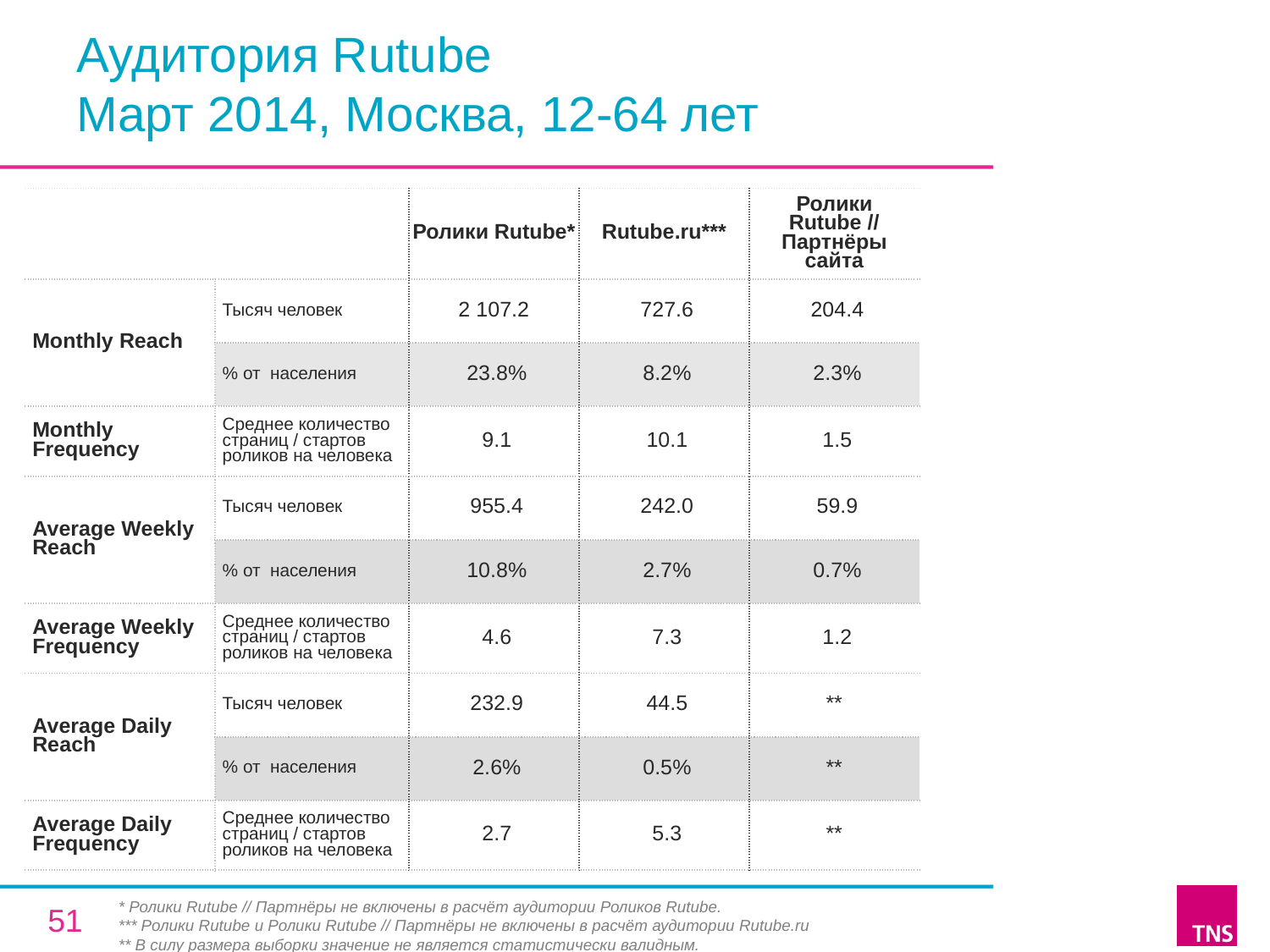

# Аудитория Rutube Март 2014, Москва, 12-64 лет
|  |  | Ролики Rutube\* | Rutube.ru\*\*\* | Ролики Rutube // Партнёры сайта |
| --- | --- | --- | --- | --- |
| Monthly Reach | Тысяч человек | 2 107.2 | 727.6 | 204.4 |
|  | % от населения | 23.8% | 8.2% | 2.3% |
| Monthly Frequency | Среднее количество страниц / стартов роликов на человека | 9.1 | 10.1 | 1.5 |
| Average Weekly Reach | Тысяч человек | 955.4 | 242.0 | 59.9 |
|  | % от населения | 10.8% | 2.7% | 0.7% |
| Average Weekly Frequency | Среднее количество страниц / стартов роликов на человека | 4.6 | 7.3 | 1.2 |
| Average Daily Reach | Тысяч человек | 232.9 | 44.5 | \*\* |
|  | % от населения | 2.6% | 0.5% | \*\* |
| Average Daily Frequency | Среднее количество страниц / стартов роликов на человека | 2.7 | 5.3 | \*\* |
* Ролики Rutube // Партнёры не включены в расчёт аудитории Роликов Rutube.
*** Ролики Rutube и Ролики Rutube // Партнёры не включены в расчёт аудитории Rutube.ru
** В силу размера выборки значение не является статистически валидным.
51